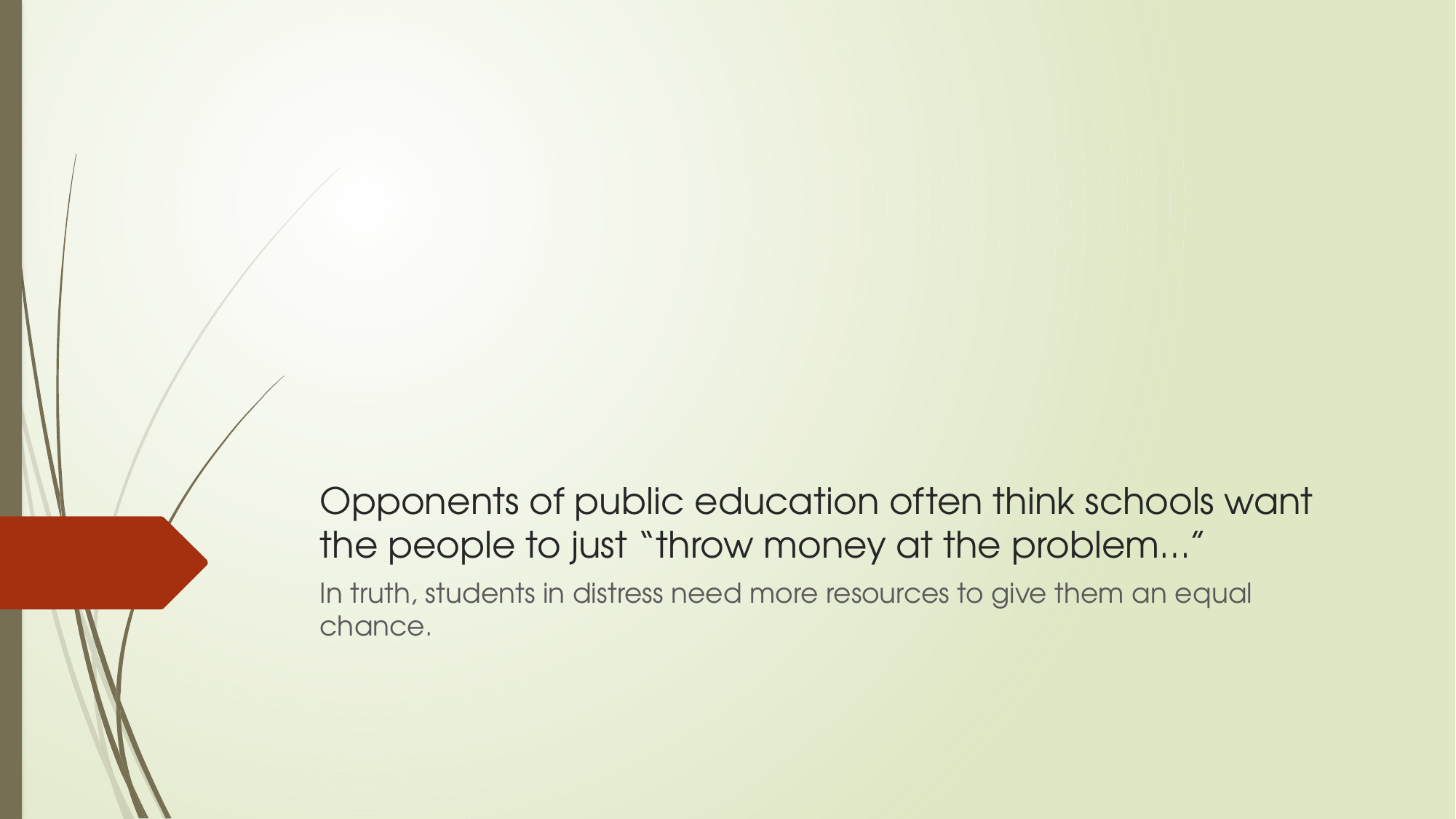

# Opponents of public education often think schools want the people to just “throw money at the problem…”
In truth, students in distress need more resources to give them an equal chance.